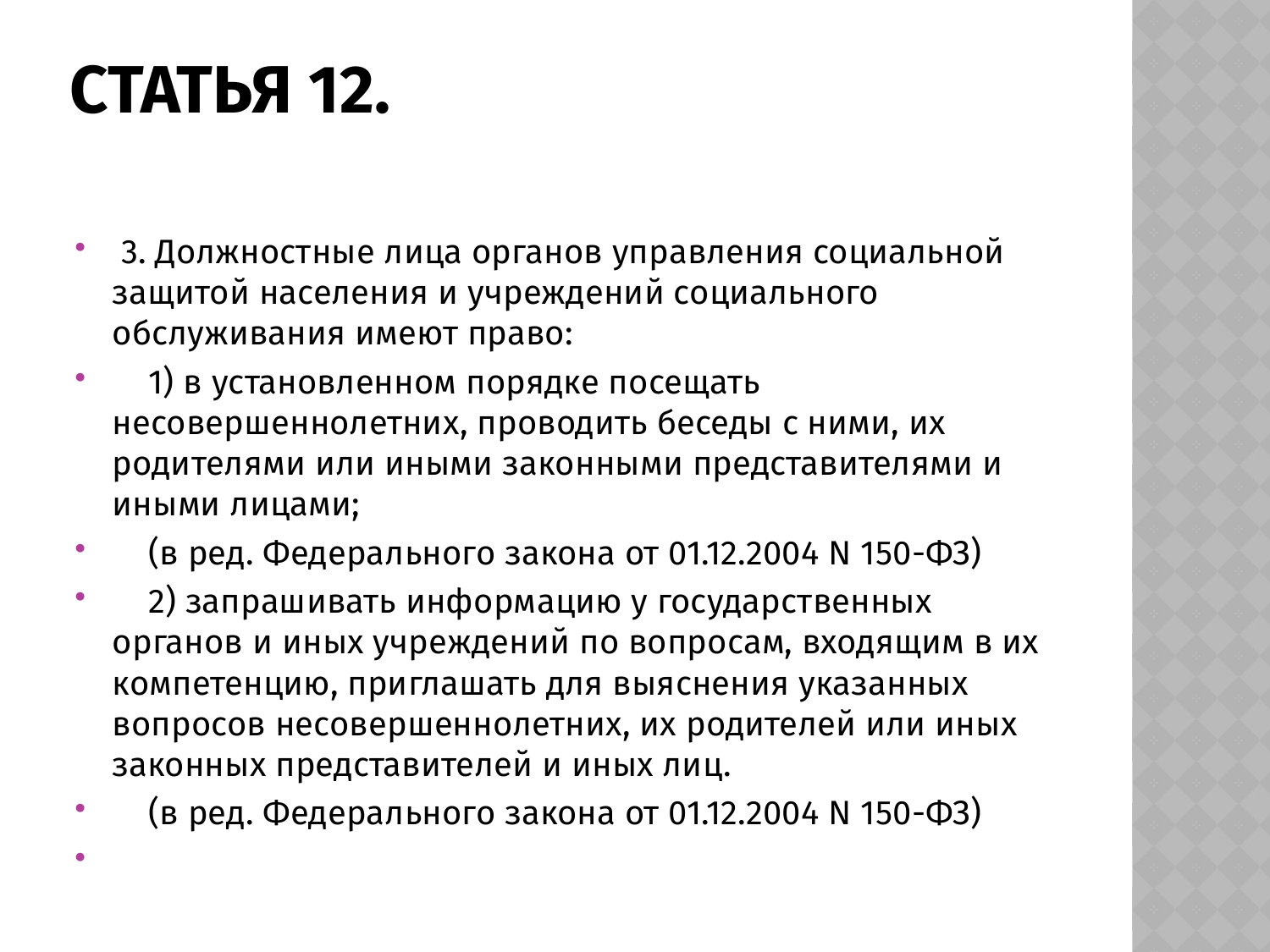

# Статья 12.
 3. Должностные лица органов управления социальной защитой населения и учреждений социального обслуживания имеют право:
    1) в установленном порядке посещать несовершеннолетних, проводить беседы с ними, их родителями или иными законными представителями и иными лицами;
    (в ред. Федерального закона от 01.12.2004 N 150-ФЗ)
    2) запрашивать информацию у государственных органов и иных учреждений по вопросам, входящим в их компетенцию, приглашать для выяснения указанных вопросов несовершеннолетних, их родителей или иных законных представителей и иных лиц.
    (в ред. Федерального закона от 01.12.2004 N 150-ФЗ)